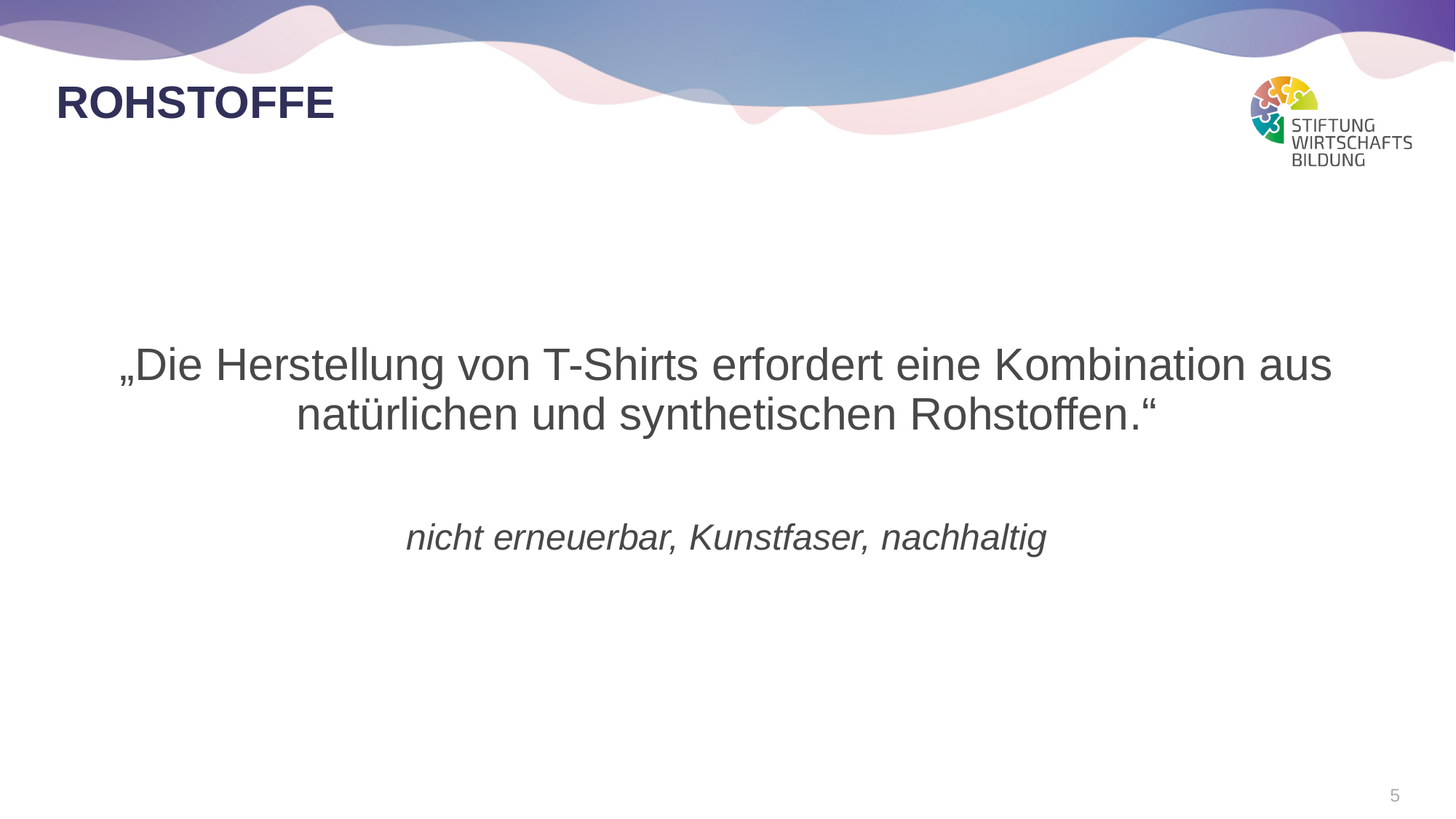

# Rohstoffe

„Die Herstellung von T-Shirts erfordert eine Kombination aus natürlichen und synthetischen Rohstoffen.“

nicht erneuerbar, Kunstfaser, nachhaltig
5